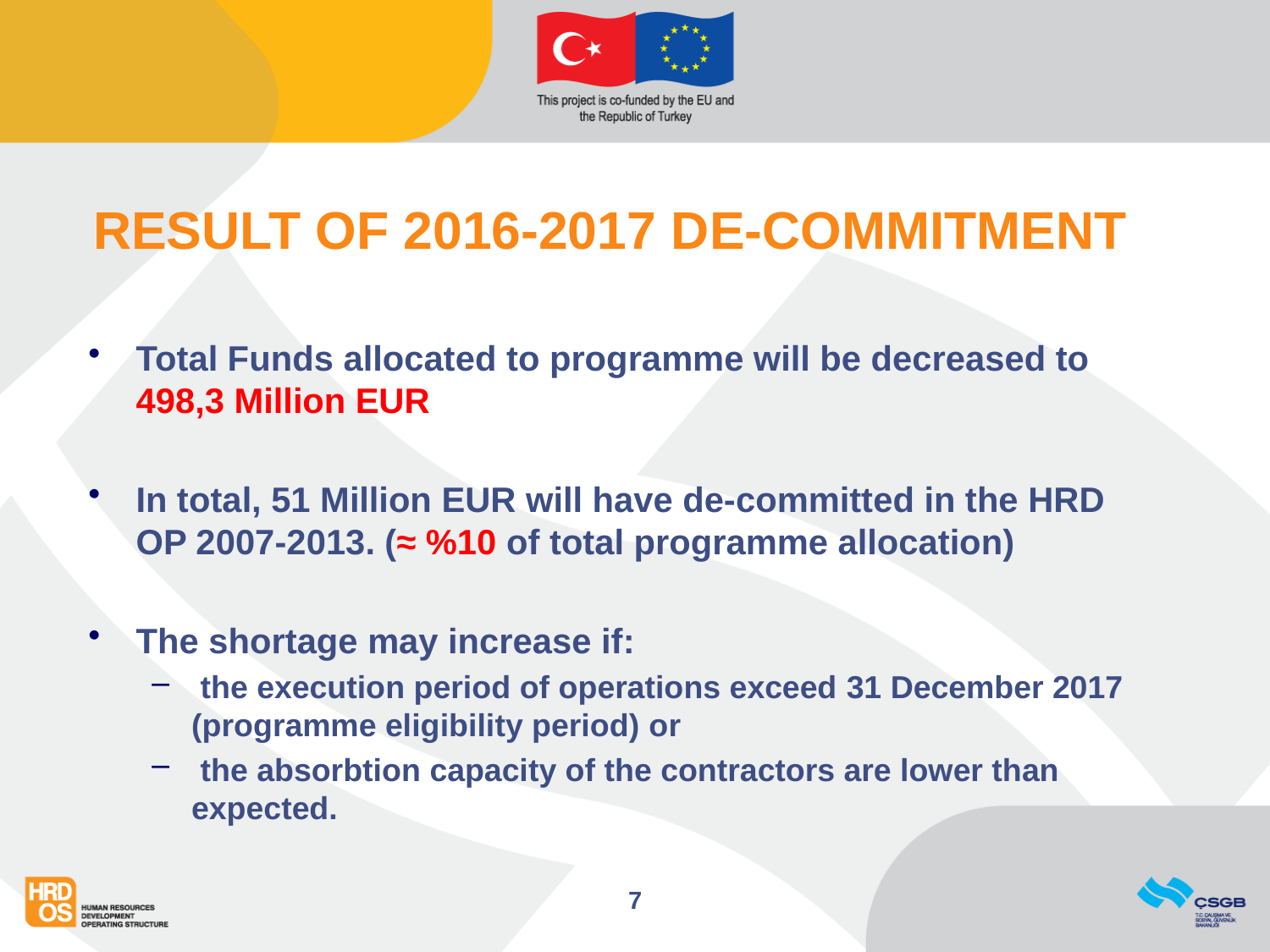

# RESULT OF 2016-2017 DE-COMMITMENT

Total Funds allocated to programme will be decreased to 498,3 Million EUR

In total, 51 Million EUR will have de-committed in the HRD OP 2007-2013. (≈ %10 of total programme allocation)

The shortage may increase if:
 the execution period of operations exceed 31 December 2017 (programme eligibility period) or
 the absorbtion capacity of the contractors are lower than expected.

7